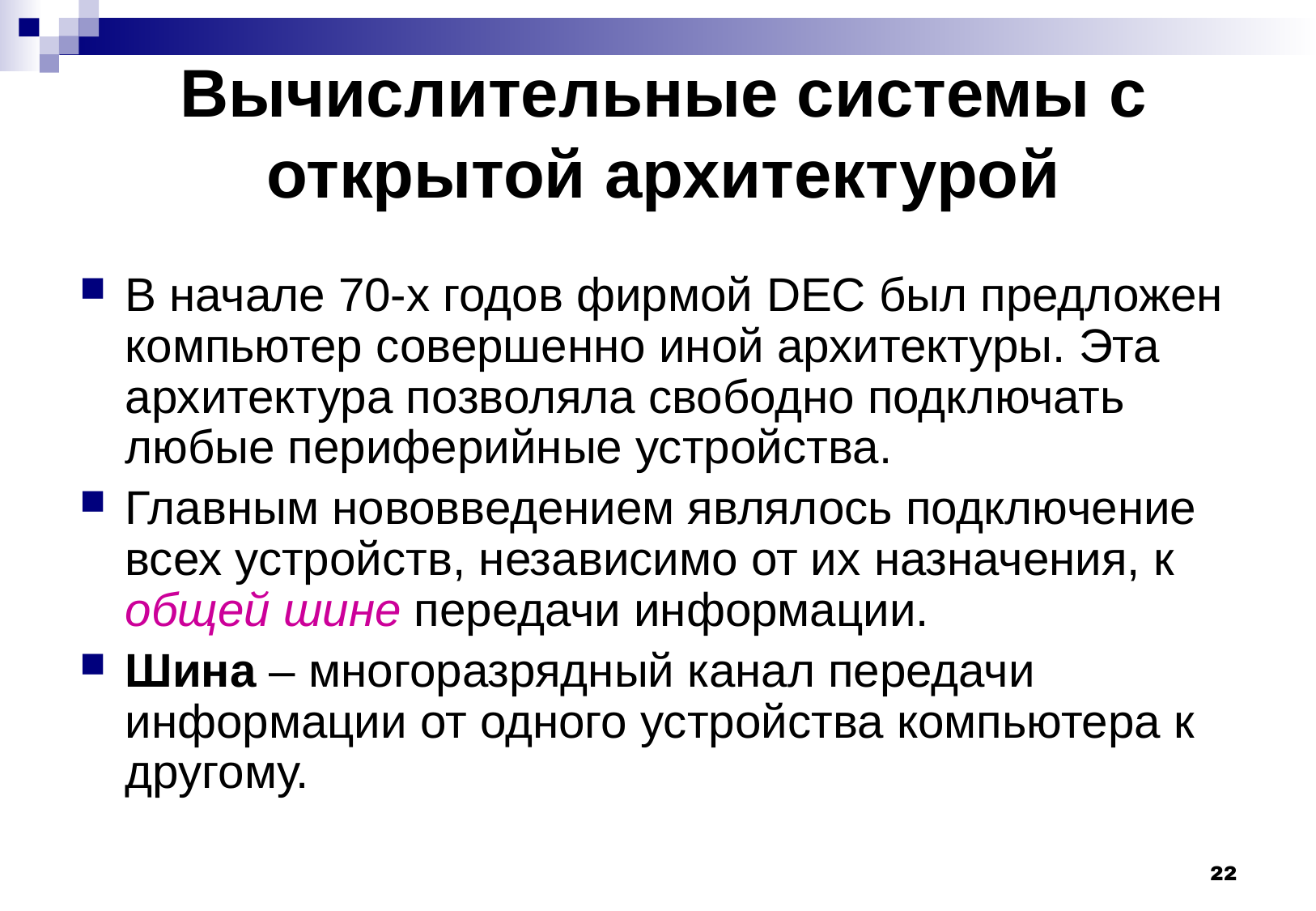

# Вычислительные системы с открытой архитектурой
В начале 70-х годов фирмой DEC был предложен компьютер совершенно иной архитектуры. Эта архитектура позволяла свободно подключать любые периферийные устройства.
Главным нововведением являлось подключение всех устройств, независимо от их назначения, к общей шине передачи информации.
Шина – многоразрядный канал передачи информации от одного устройства компьютера к другому.

22